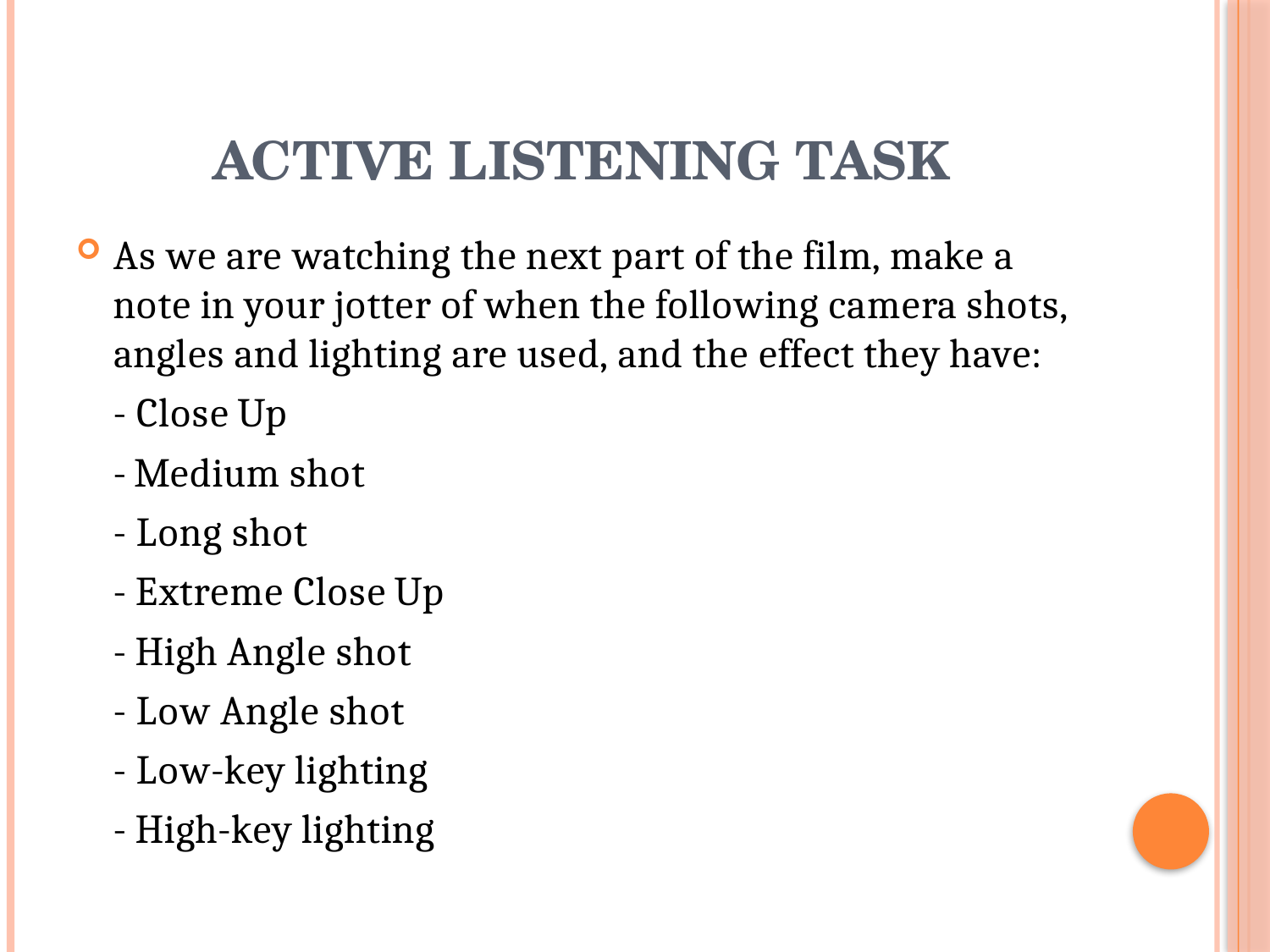

# Active Listening Task
As we are watching the next part of the film, make a note in your jotter of when the following camera shots, angles and lighting are used, and the effect they have:
				- Close Up
				- Medium shot
				- Long shot
				- Extreme Close Up
				- High Angle shot
				- Low Angle shot
				- Low-key lighting
				- High-key lighting